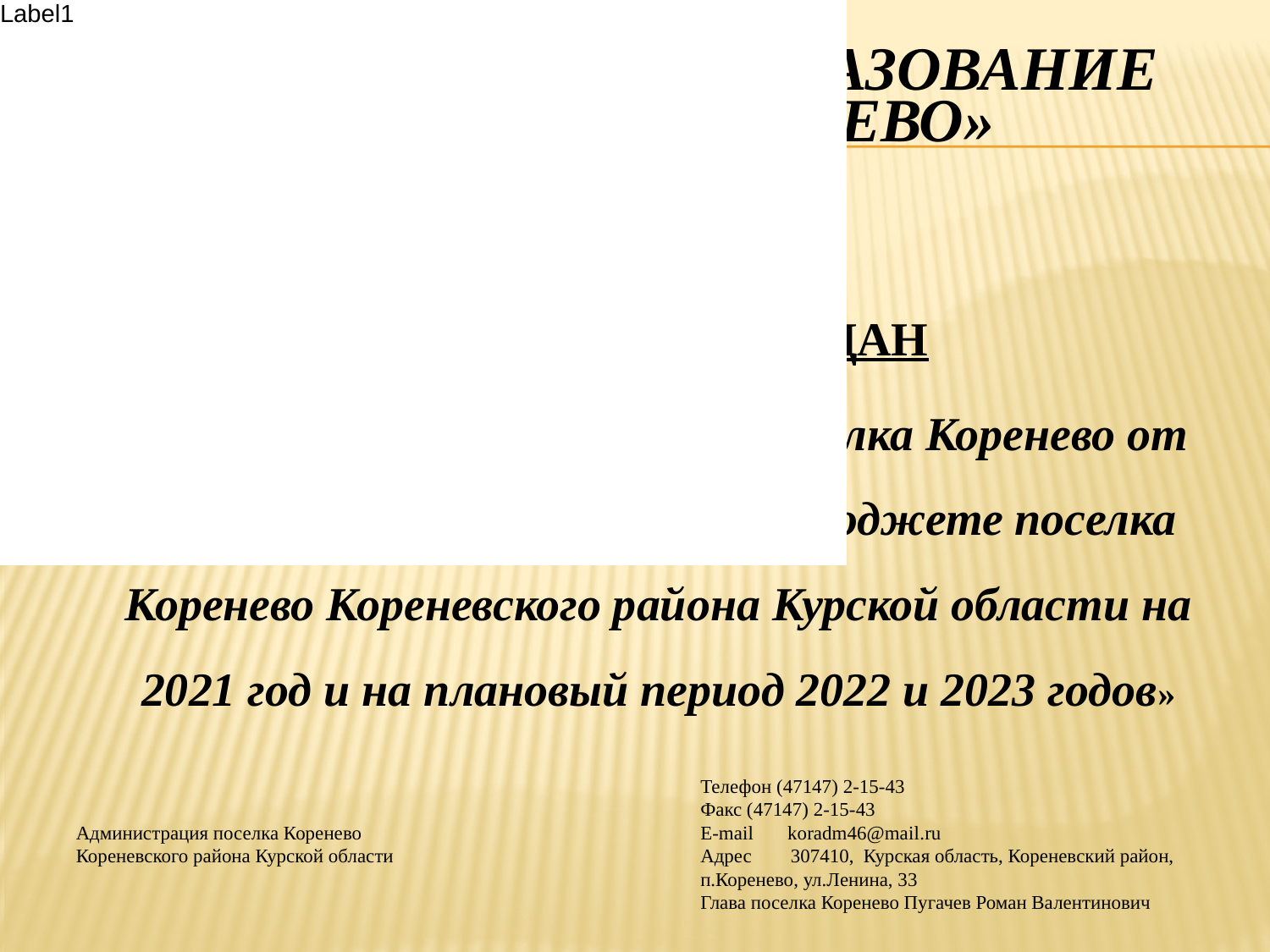

# Муниципальное образование «поселок Коренево»

БЮДЖЕТ ДЛЯ ГРАЖДАН
(Решение Собрания депутатов поселка Коренево от 24 декабря 2020 года № 162  «О бюджете поселка Коренево Кореневского района Курской области на 2021 год и на плановый период 2022 и 2023 годов»

Администрация поселка Коренево
Кореневского района Курской области
Телефон (47147) 2-15-43
Факс (47147) 2-15-43
E-mail       koradm46@mail.ru
Адрес        307410,  Курская область, Кореневский район, п.Коренево, ул.Ленина, 33
Глава поселка Коренево Пугачев Роман Валентинович